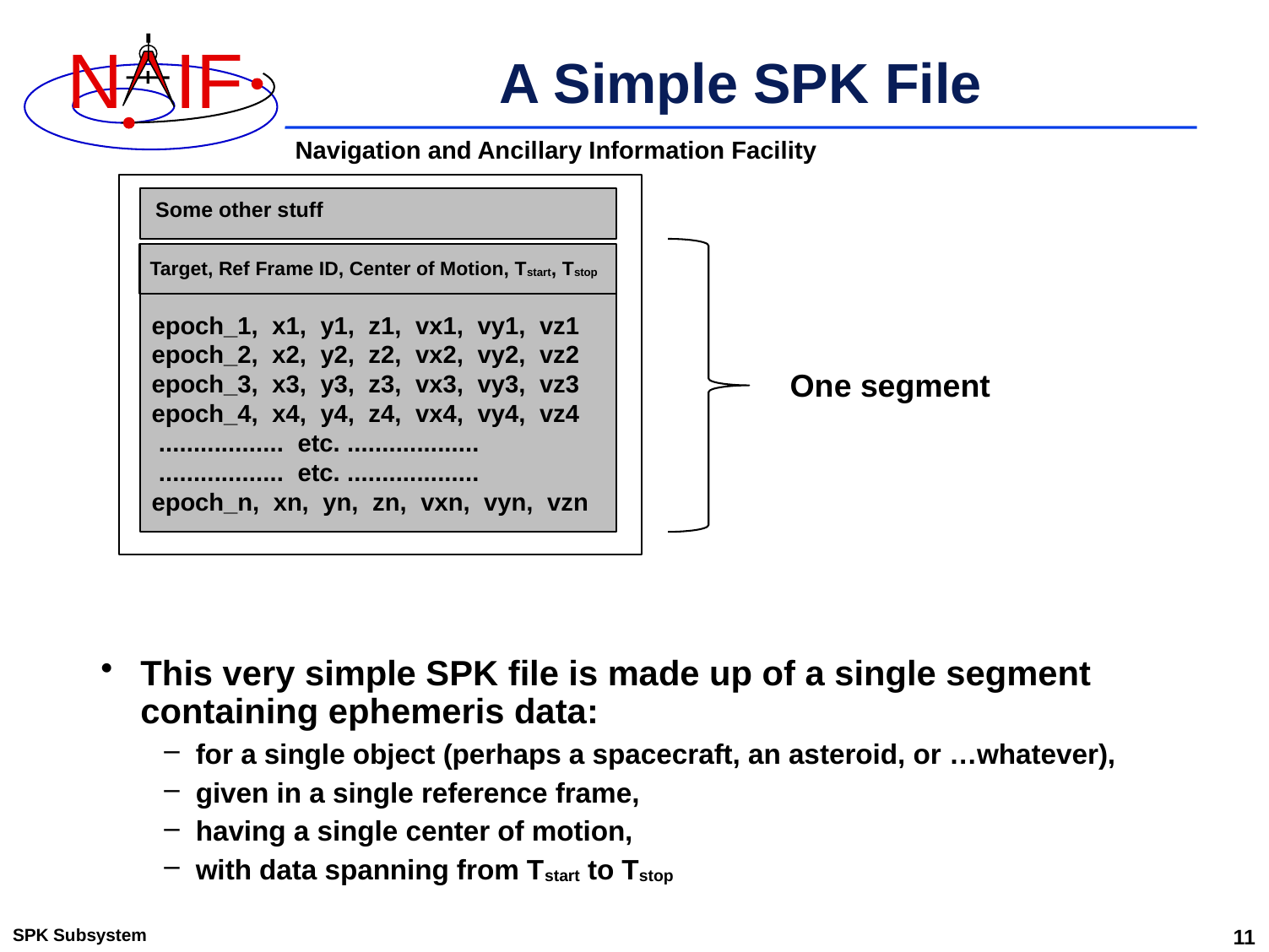

# A Simple SPK File

Some other stuff

Target, Ref Frame ID, Center of Motion, Tstart, Tstop

epoch_1,  x1,  y1,  z1,  vx1,  vy1,  vz1
epoch_2,  x2,  y2,  z2,  vx2,  vy2,  vz2
epoch_3,  x3,  y3,  z3,  vx3,  vy3,  vz3
epoch_4,  x4,  y4,  z4,  vx4,  vy4,  vz4
 ..................  etc. ...................
 ..................  etc. ...................
epoch_n,  xn,  yn,  zn,  vxn,  vyn,  vzn
One segment
This very simple SPK file is made up of a single segment containing ephemeris data:
for a single object (perhaps a spacecraft, an asteroid, or …whatever),
given in a single reference frame,
having a single center of motion,
with data spanning from Tstart to Tstop

SPK Subsystem
11